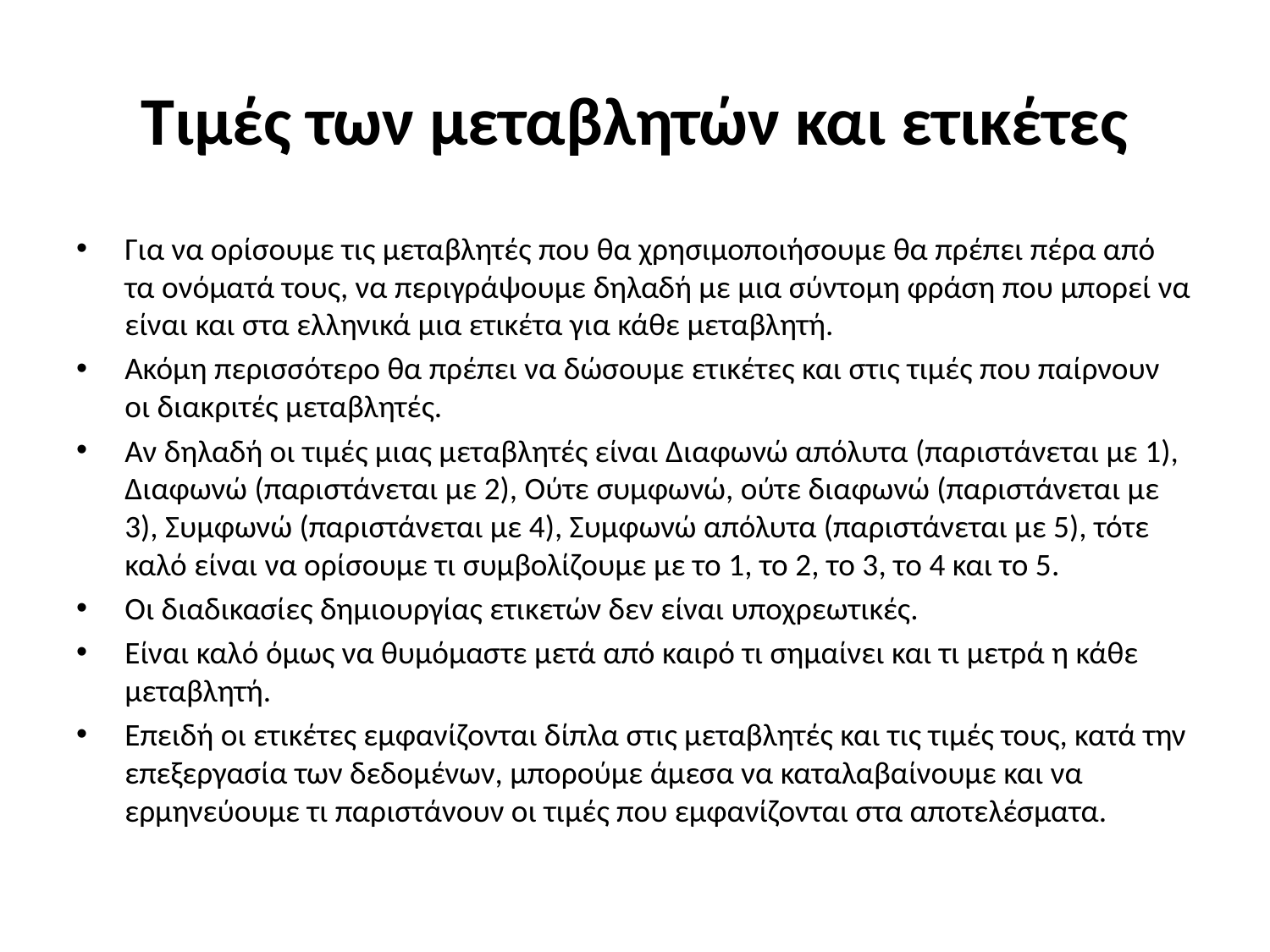

# Τιμές των μεταβλητών και ετικέτες
Για να ορίσουμε τις μεταβλητές που θα χρησιμοποιήσουμε θα πρέπει πέρα από τα ονόματά τους, να περιγράψουμε δηλαδή με μια σύντομη φράση που μπορεί να είναι και στα ελληνικά μια ετικέτα για κάθε μεταβλητή.
Ακόμη περισσότερο θα πρέπει να δώσουμε ετικέτες και στις τιμές που παίρνουν οι διακριτές μεταβλητές.
Αν δηλαδή οι τιμές μιας μεταβλητές είναι Διαφωνώ απόλυτα (παριστάνεται με 1), Διαφωνώ (παριστάνεται με 2), Ούτε συμφωνώ, ούτε διαφωνώ (παριστάνεται με 3), Συμφωνώ (παριστάνεται με 4), Συμφωνώ απόλυτα (παριστάνεται με 5), τότε καλό είναι να ορίσουμε τι συμβολίζουμε με το 1, το 2, το 3, το 4 και το 5.
Οι διαδικασίες δημιουργίας ετικετών δεν είναι υποχρεωτικές.
Είναι καλό όμως να θυμόμαστε μετά από καιρό τι σημαίνει και τι μετρά η κάθε μεταβλητή.
Επειδή οι ετικέτες εμφανίζονται δίπλα στις μεταβλητές και τις τιμές τους, κατά την επεξεργασία των δεδομένων, μπορούμε άμεσα να καταλαβαίνουμε και να ερμηνεύουμε τι παριστάνουν οι τιμές που εμφανίζονται στα αποτελέσματα.